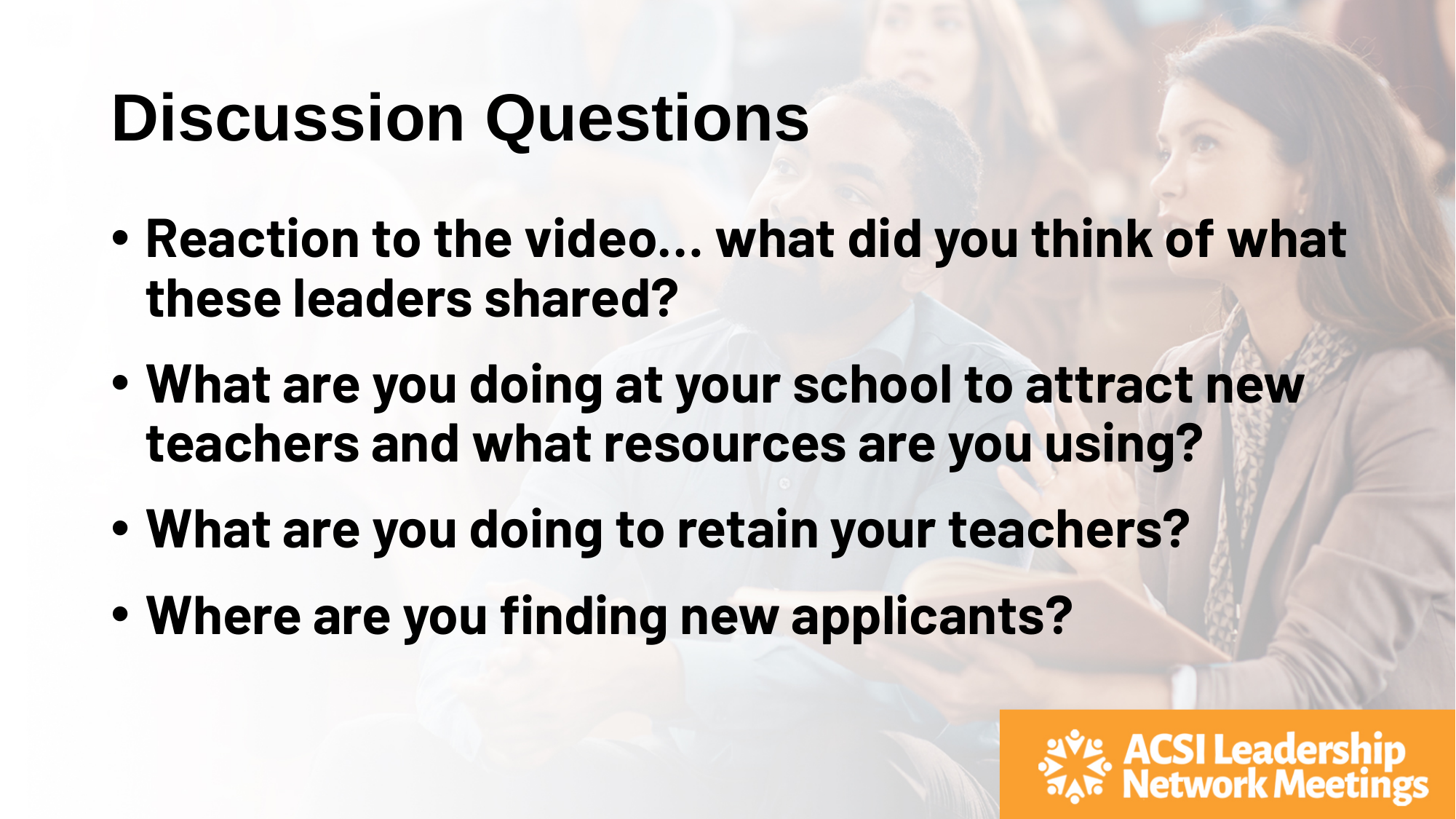

# Discussion Questions

Reaction to the video… what did you think of what these leaders shared?
What are you doing at your school to attract new teachers and what resources are you using?
What are you doing to retain your teachers?
Where are you finding new applicants?